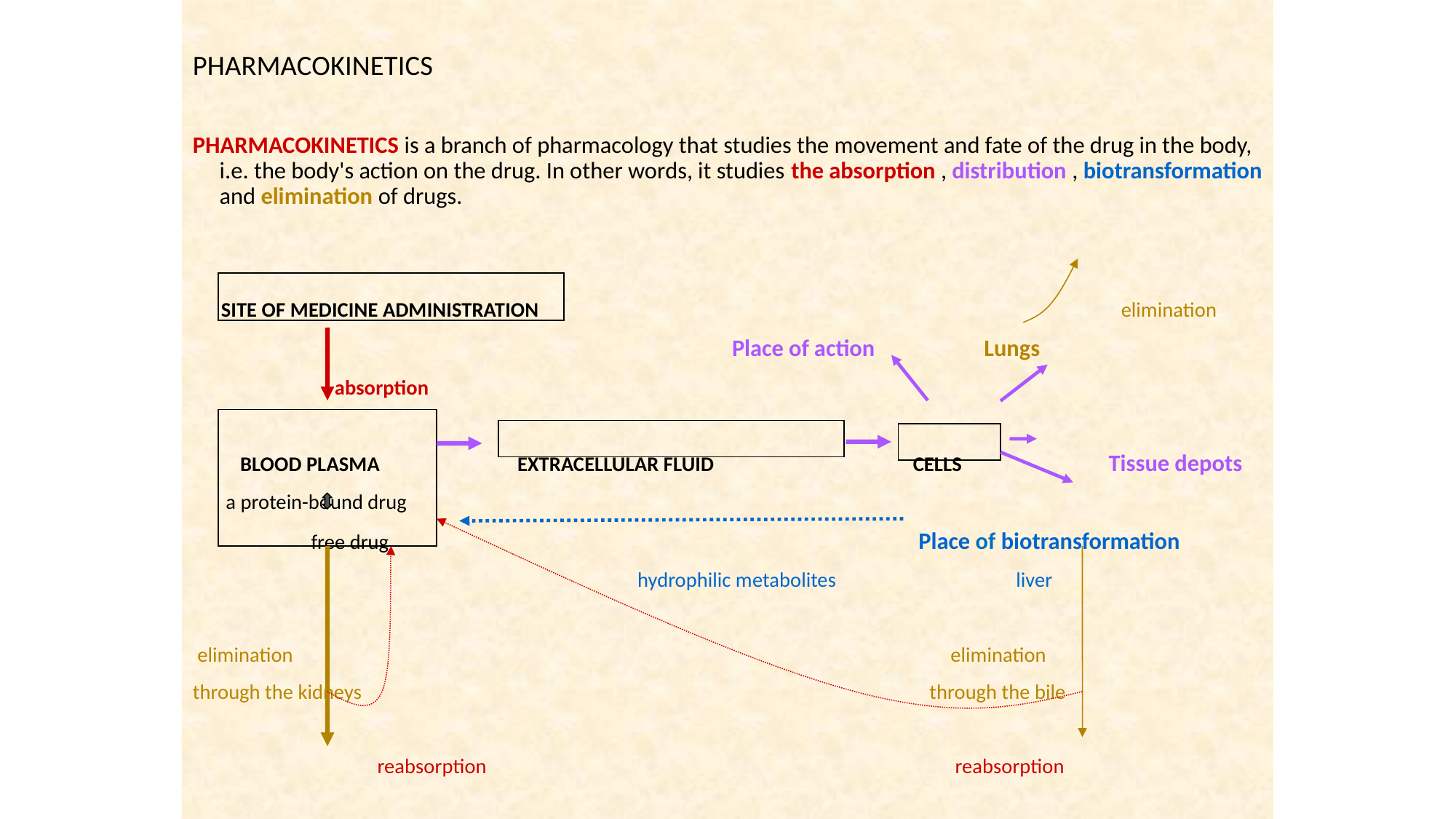

# PHARMACOKINETICS
PHARMACOKINETICS is a branch of pharmacology that studies the movement and fate of the drug in the body, i.e. the body's action on the drug. In other words, it studies the absorption , distribution , biotransformation and elimination of drugs.

      SITE OF MEDICINE ADMINISTRATION                                                                                                                           elimination
                                                                                                                  Place of action                       Lungs
                              absorption

          BLOOD PLASMA                             EXTRACELLULAR FLUID                                          CELLS                               Tissue depots
       a protein-bound drug
                         free drug                                                                                                                Place of biotransformation
                                                                                              hydrophilic metabolites                                      liver

 elimination                                                                                                                                           elimination
through the kidneys                                                                                                                        through the bile

                                       reabsorption                                                                                                   reabsorption